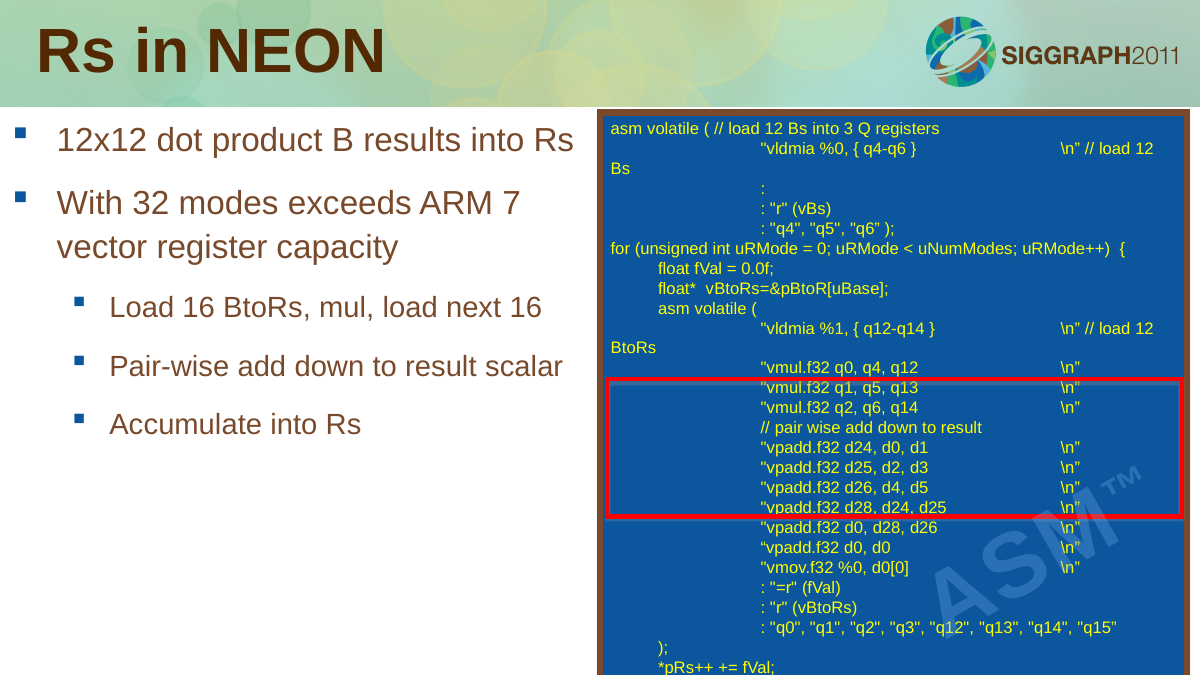

# Rs in NEON
12x12 dot product B results into Rs
With 32 modes exceeds ARM 7 vector register capacity
Load 16 BtoRs, mul, load next 16
Pair-wise add down to result scalar
Accumulate into Rs
asm volatile ( // load 12 Bs into 3 Q registers
	"vldmia %0, { q4-q6 }	\n” // load 12 Bs
	:
	: "r" (vBs)
	: "q4", "q5", "q6” );
for (unsigned int uRMode = 0; uRMode < uNumModes; uRMode++)  {
          float fVal = 0.0f;
          float*  vBtoRs=&pBtoR[uBase];
          asm volatile (
	"vldmia %1, { q12-q14 }	\n” // load 12 BtoRs
	"vmul.f32 q0, q4, q12	\n”
	"vmul.f32 q1, q5, q13	\n”
	"vmul.f32 q2, q6, q14	\n”
 	// pair wise add down to result
	"vpadd.f32 d24, d0, d1	\n”
	"vpadd.f32 d25, d2, d3	\n”
	"vpadd.f32 d26, d4, d5	\n”
	"vpadd.f32 d28, d24, d25	\n”
	"vpadd.f32 d0, d28, d26	\n”
	“vpadd.f32 d0, d0		\n”
	"vmov.f32 %0, d0[0]		\n”
	: "=r" (fVal)
	: "r" (vBtoRs)
	: "q0", "q1", "q2", "q3", "q12", "q13", "q14", "q15”
          );
          *pRs++ += fVal;
}

ASM™